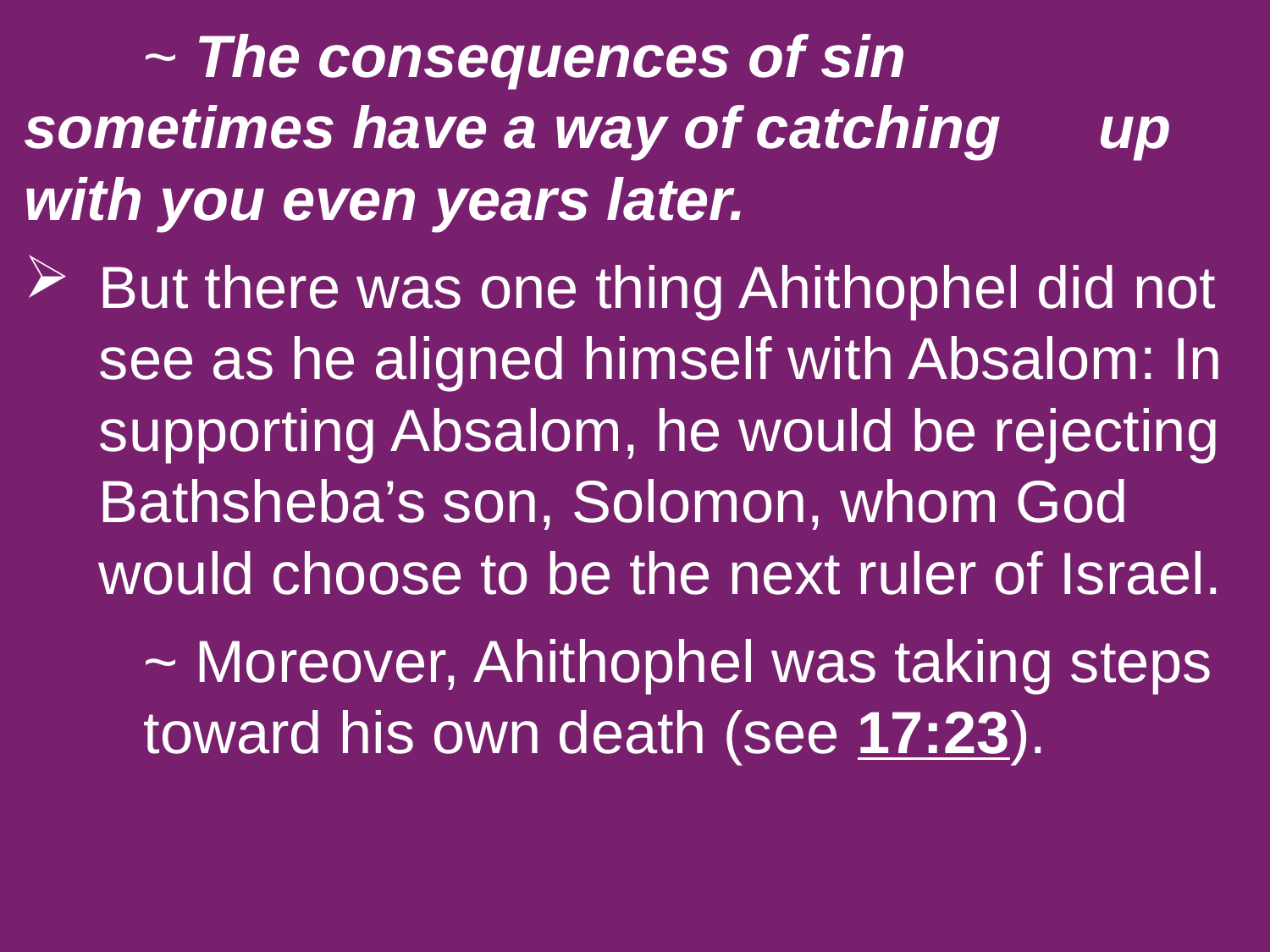

~ The consequences of sin 						sometimes have a way of catching 				up with you even years later.
But there was one thing Ahithophel did not see as he aligned himself with Absalom: In supporting Absalom, he would be rejecting Bathsheba’s son, Solomon, whom God would choose to be the next ruler of Israel.
		~ Moreover, Ahithophel was taking steps 				toward his own death (see 17:23).